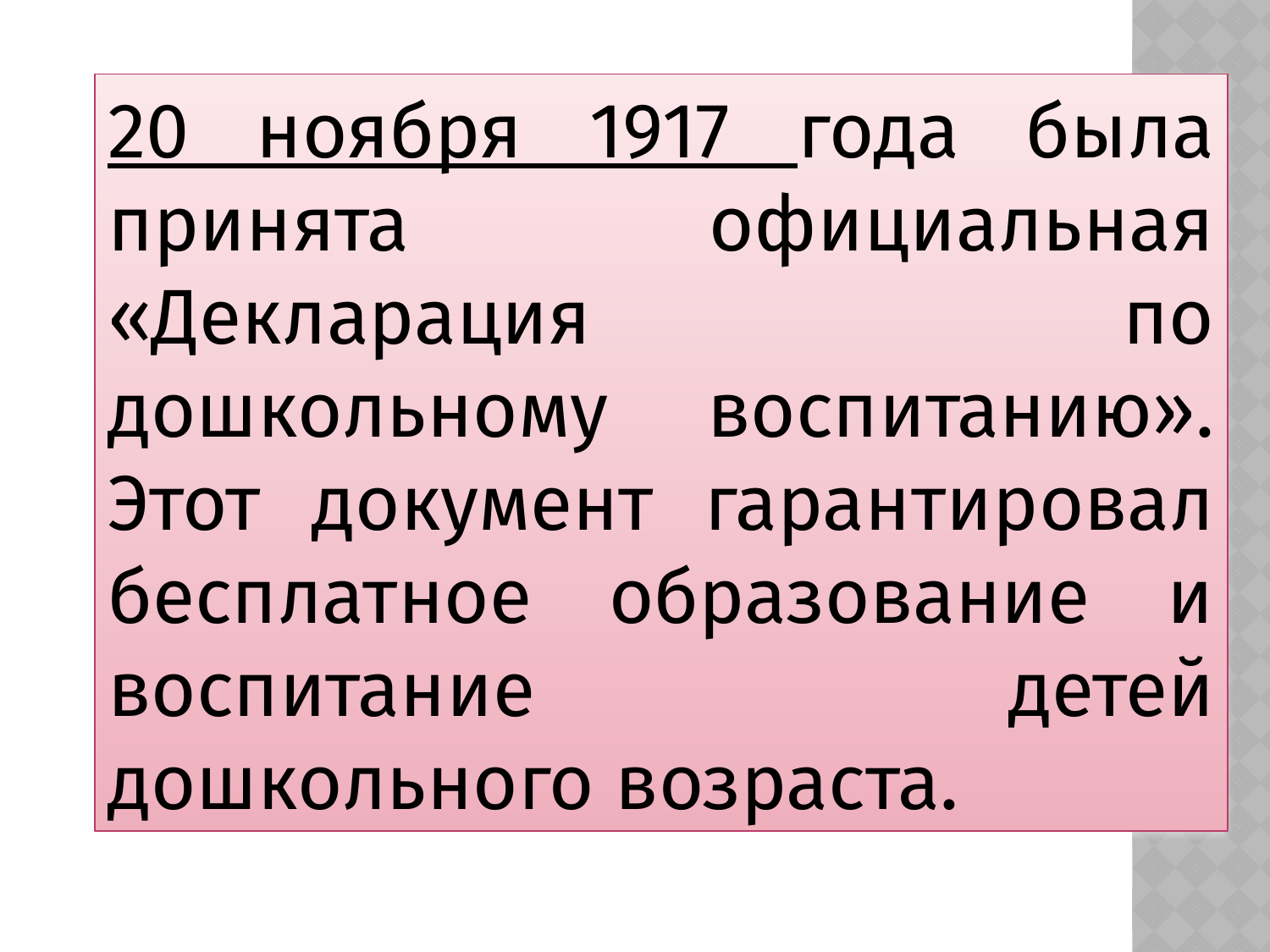

20 ноября 1917 года была принята официальная «Декларация по дошкольному воспитанию». Этот документ гарантировал бесплатное образование и воспитание детей дошкольного возраста.